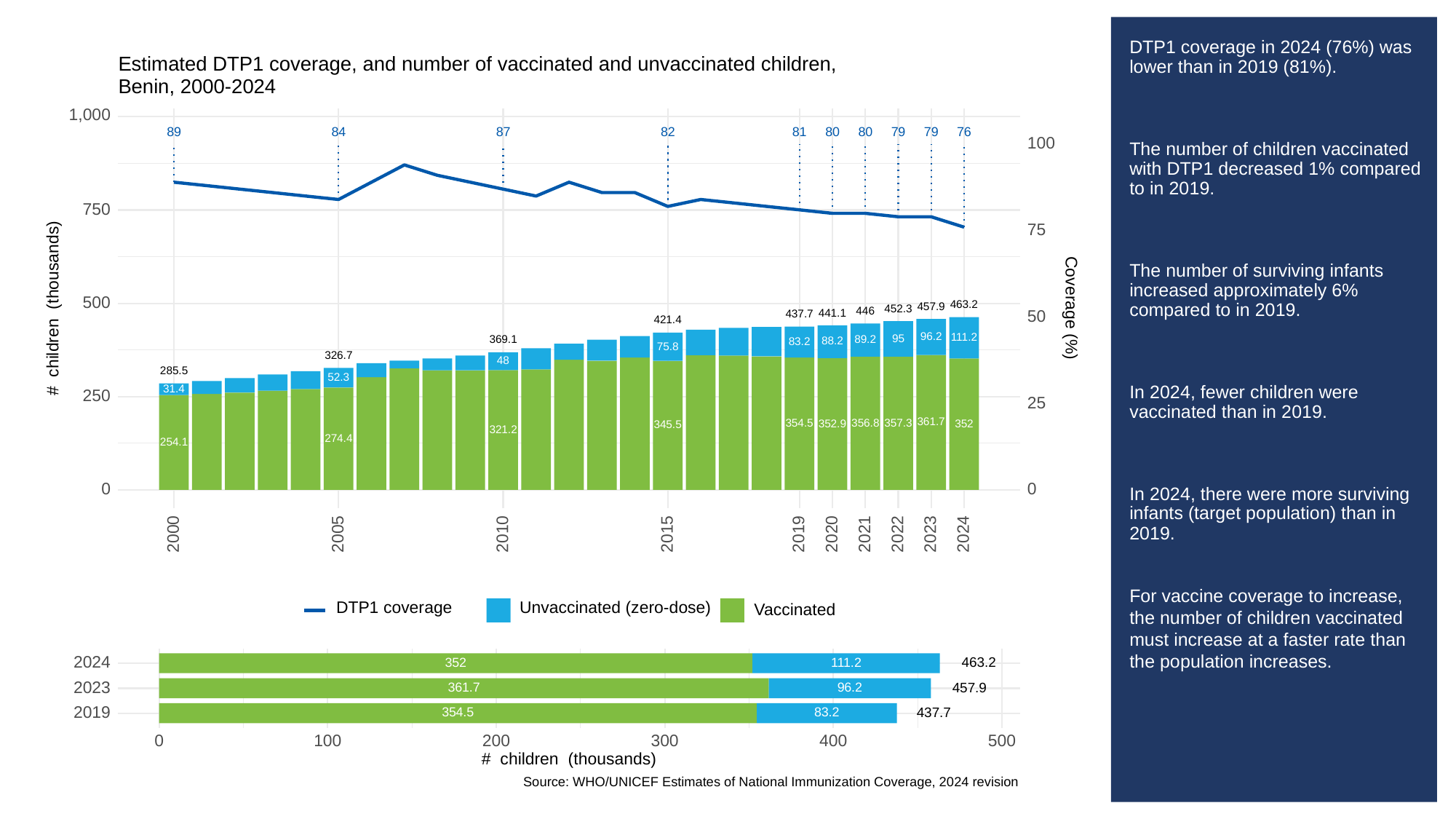

# DTP1 coverage in 2024 (76%) was lower than in 2019 (81%).

The number of children vaccinated with DTP1 decreased 1% compared to in 2019.

The number of surviving infants increased approximately 6% compared to in 2019.

In 2024, fewer children were vaccinated than in 2019.

In 2024, there were more surviving infants (target population) than in 2019.

For vaccine coverage to increase, the number of children vaccinated must increase at a faster rate than the population increases.

Estimated DTP1 coverage, and number of vaccinated and unvaccinated children,
Benin, 2000-2024
1,000

89
84
87
82
81
80
80
79
79
76
100

750

75

500
#  children  (thousands)
Coverage (%)
463.2
457.9

452.3
446
441.1
437.7
50
421.4

96.2
111.2
95
369.1
89.2

88.2
83.2

75.8

326.7

48

285.5

52.3

31.4

250

25
361.7
357.3
356.8
354.5
352.9
352
345.5
321.2
274.4
254.1

0
0

2023
2000
2005
2010
2015
2019
2020
2021
2022
2024

Unvaccinated (zero-dose)
DTP1 coverage
Vaccinated

2024
463.2
352
111.2

2023
457.9
361.7
96.2

2019
437.7
354.5
83.2

300
0
100
200
400
500
#  children  (thousands)
Source: WHO/UNICEF Estimates of National Immunization Coverage, 2024 revision